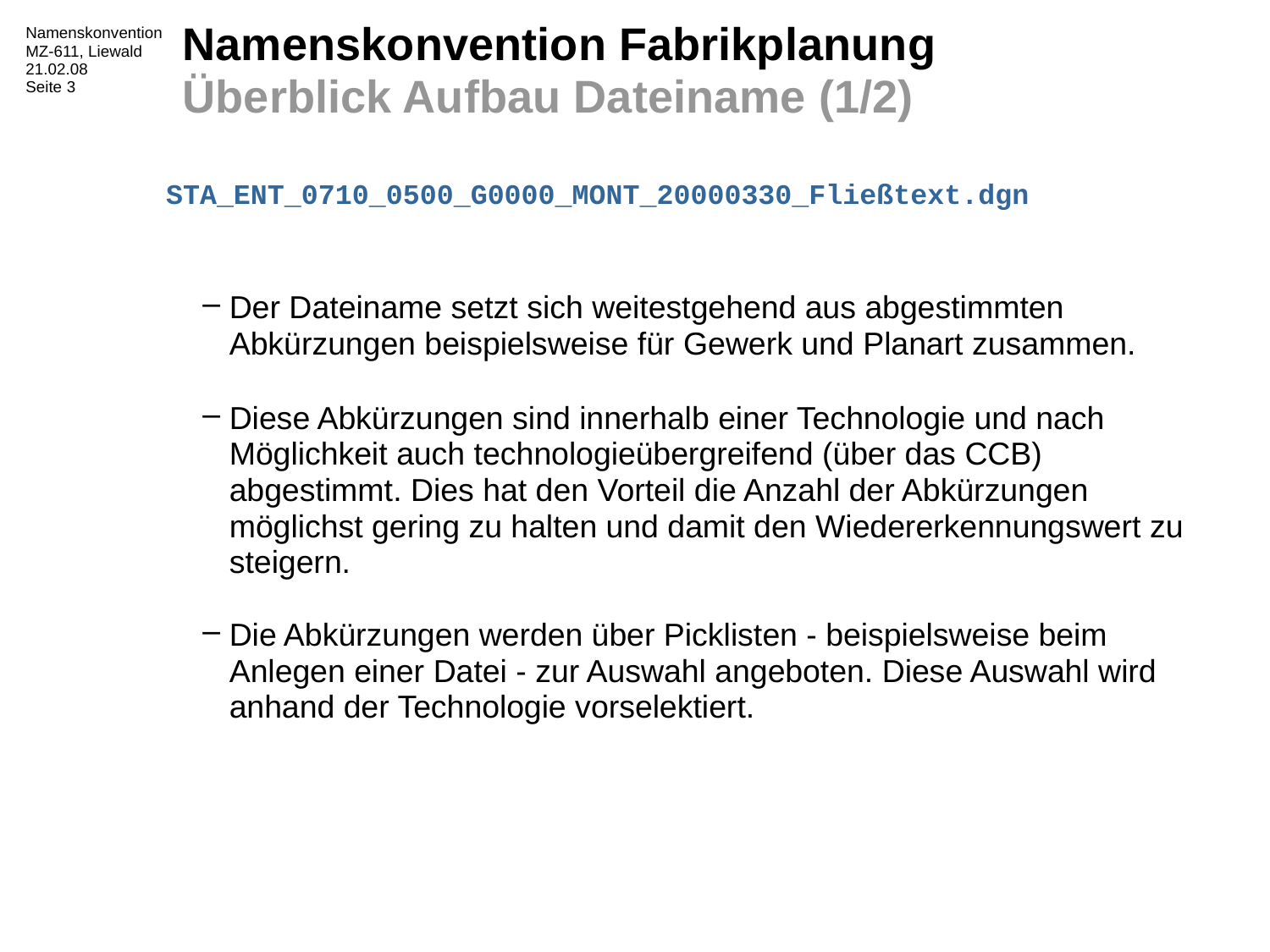

# Namenskonvention Fabrikplanung Überblick Aufbau Dateiname (1/2)
STA_ENT_0710_0500_G0000_MONT_20000330_Fließtext.dgn
Der Dateiname setzt sich weitestgehend aus abgestimmten Abkürzungen beispielsweise für Gewerk und Planart zusammen.
Diese Abkürzungen sind innerhalb einer Technologie und nach Möglichkeit auch technologieübergreifend (über das CCB) abgestimmt. Dies hat den Vorteil die Anzahl der Abkürzungen möglichst gering zu halten und damit den Wiedererkennungswert zu steigern.

Die Abkürzungen werden über Picklisten - beispielsweise beim Anlegen einer Datei - zur Auswahl angeboten. Diese Auswahl wird anhand der Technologie vorselektiert.